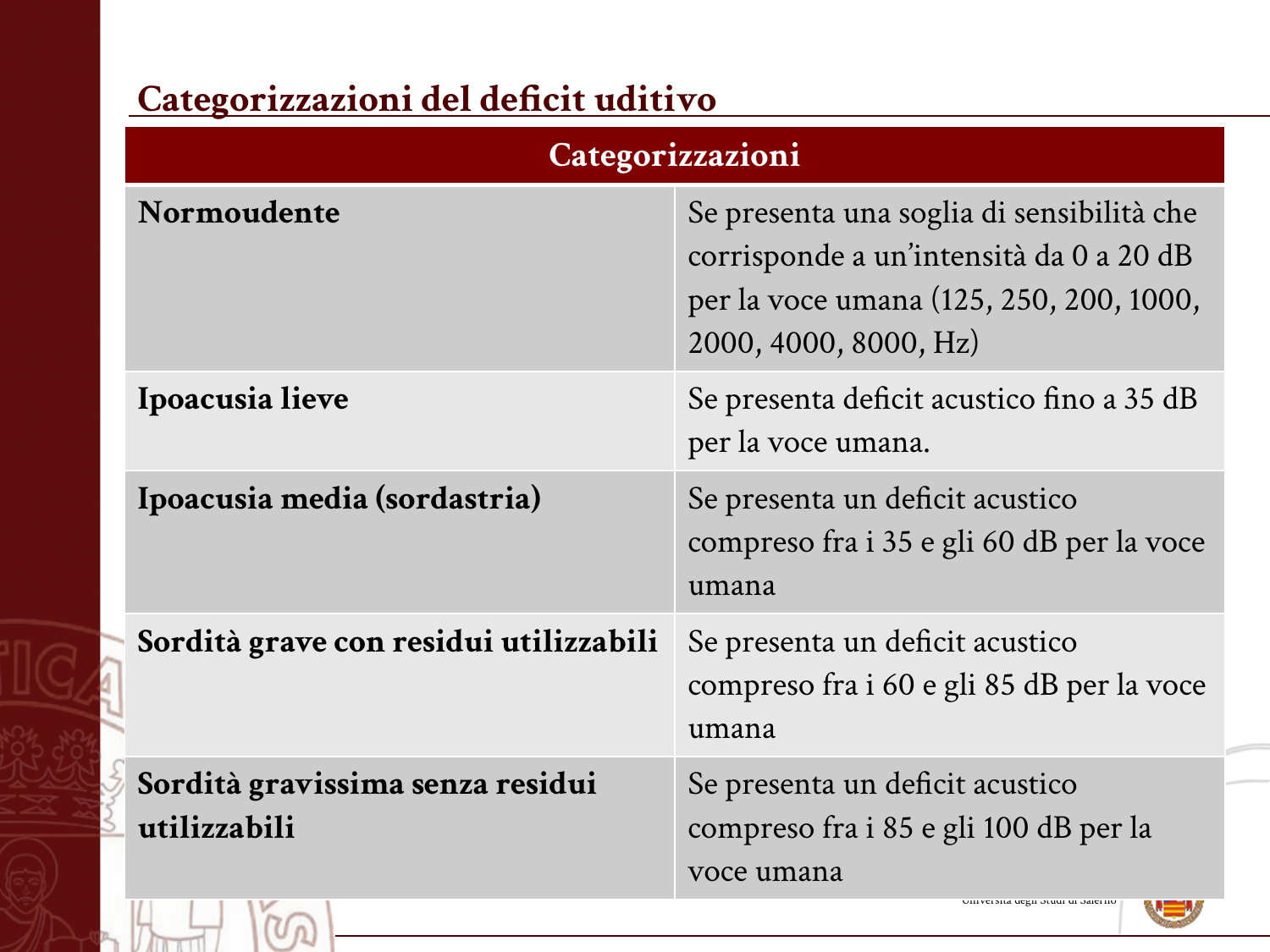

# Categorizzazioni del deficit uditivo
| Categorizzazioni |  |
| --- | --- |
| Normoudente | Se presenta una soglia di sensibilità che corrisponde a un’intensità da 0 a 20 dB per la voce umana (125, 250, 200, 1000, 2000, 4000, 8000, Hz) |
| Ipoacusia lieve | Se presenta deficit acustico fino a 35 dB per la voce umana. |
| Ipoacusia media (sordastria) | Se presenta un deficit acustico compreso fra i 35 e gli 60 dB per la voce umana |
| Sordità grave con residui utilizzabili | Se presenta un deficit acustico compreso fra i 60 e gli 85 dB per la voce umana |
| Sordità gravissima senza residui utilizzabili | Se presenta un deficit acustico compreso fra i 85 e gli 100 dB per la voce umana |